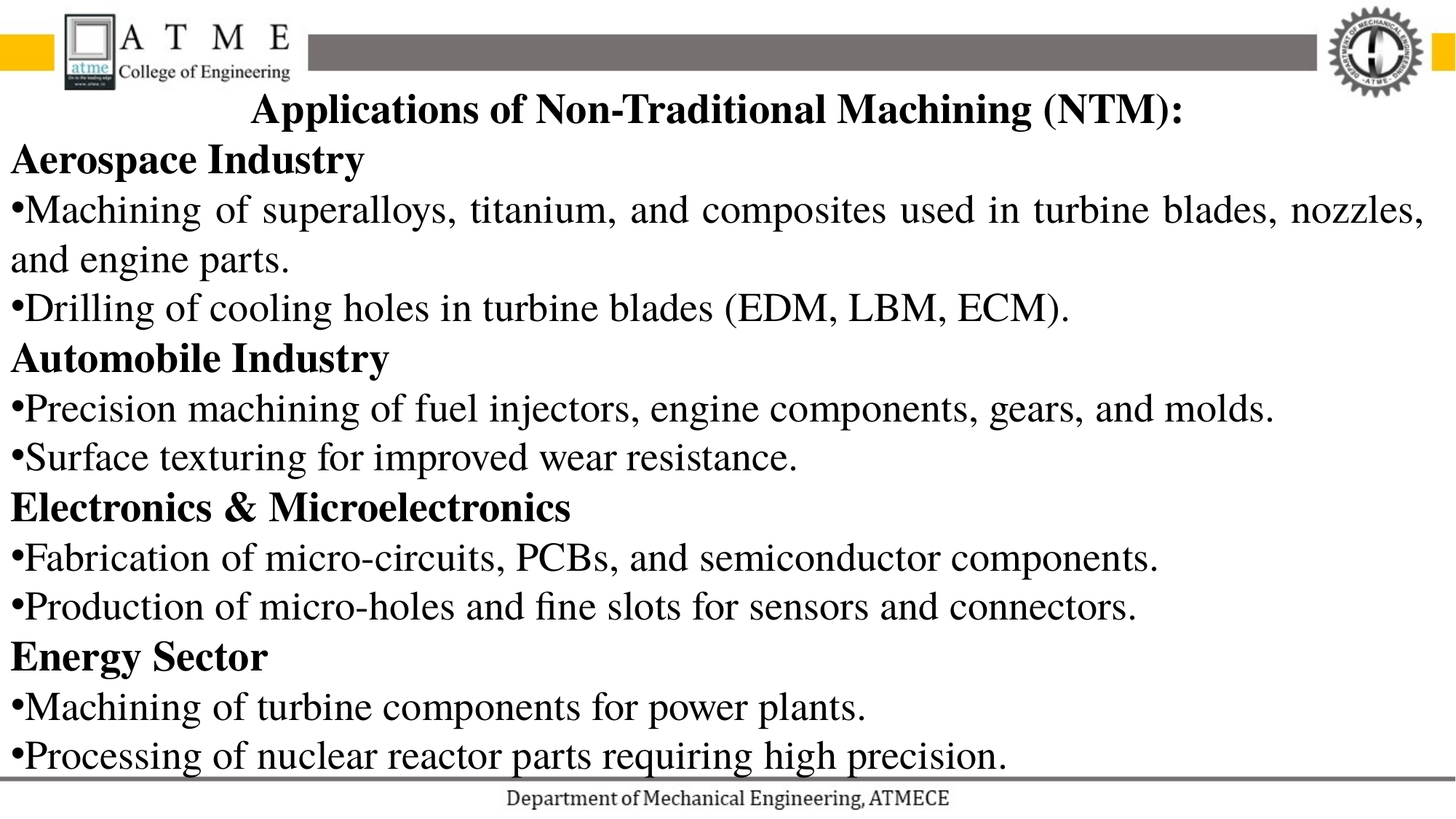

Applications of Non-Traditional Machining (NTM):
Aerospace Industry
Machining of superalloys, titanium, and composites used in turbine blades, nozzles, and engine parts.
Drilling of cooling holes in turbine blades (EDM, LBM, ECM).
Automobile Industry
Precision machining of fuel injectors, engine components, gears, and molds.
Surface texturing for improved wear resistance.
Electronics & Microelectronics
Fabrication of micro-circuits, PCBs, and semiconductor components.
Production of micro-holes and fine slots for sensors and connectors.
Energy Sector
Machining of turbine components for power plants.
Processing of nuclear reactor parts requiring high precision.